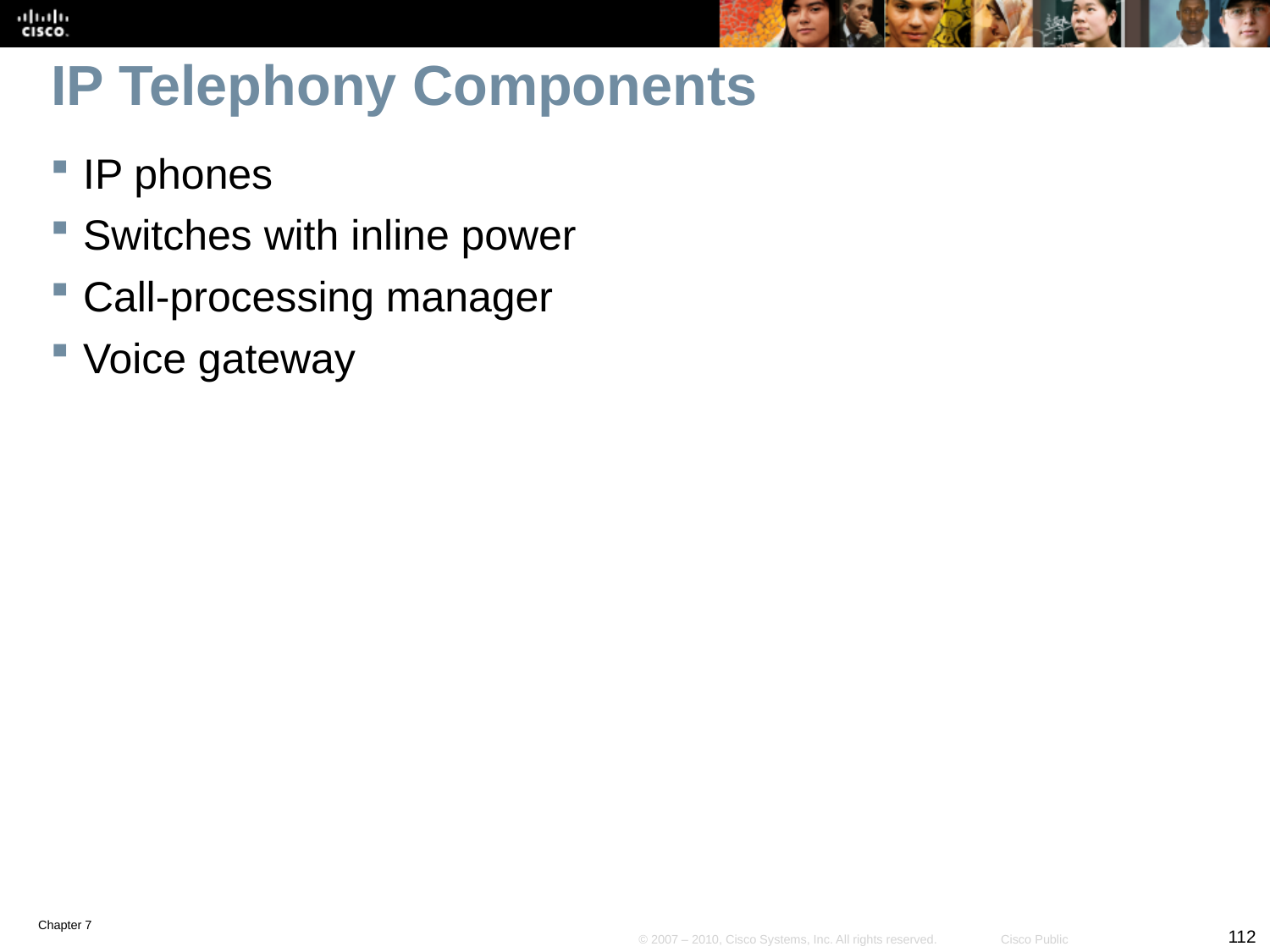

# IP Telephony Components
IP phones
Switches with inline power
Call-processing manager
Voice gateway